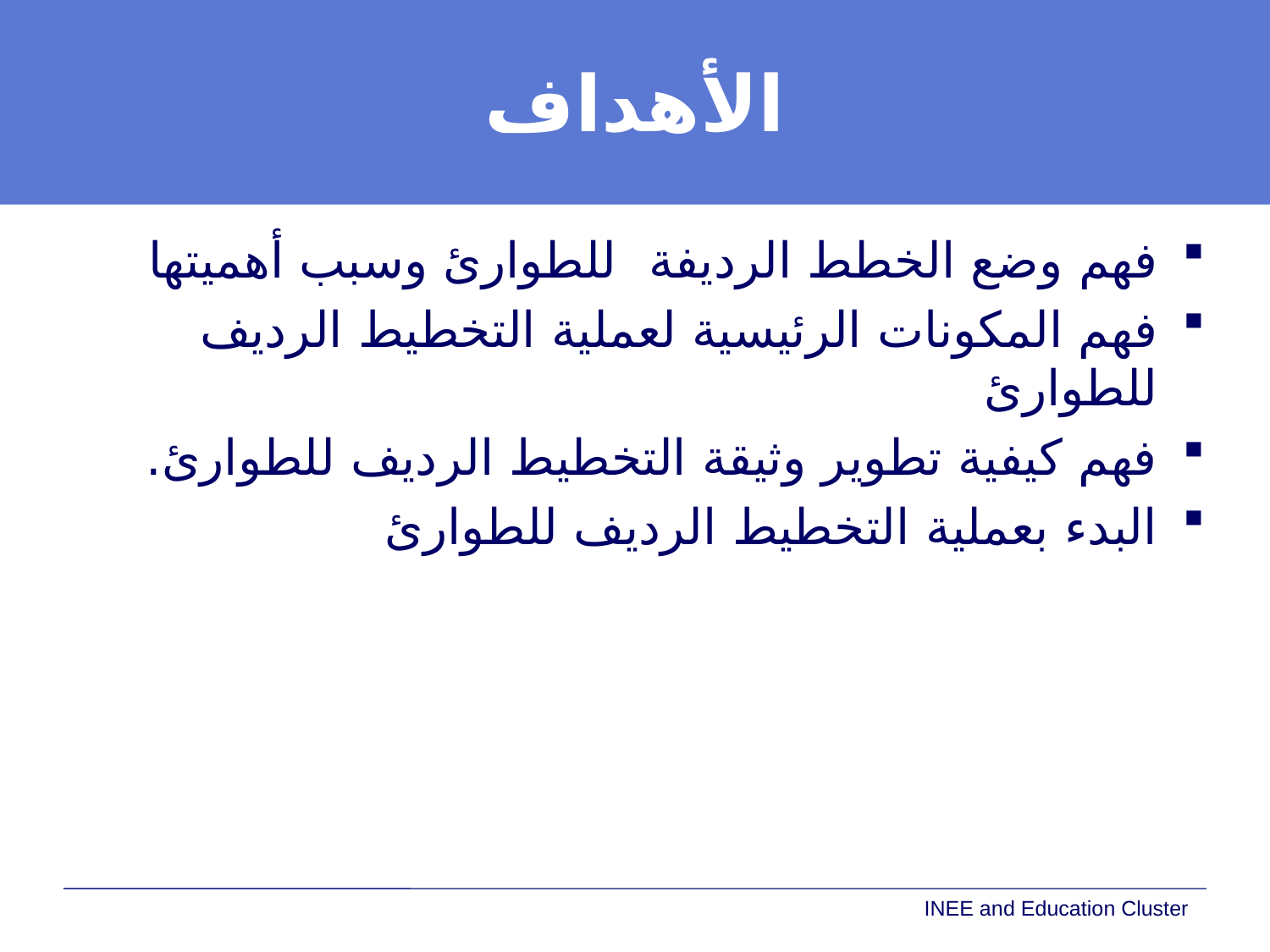

# الأهداف
فهم وضع الخطط الرديفة  للطوارئ وسبب أهميتها
فهم المكونات الرئيسية لعملية التخطيط الرديف للطوارئ
فهم كيفية تطوير وثيقة التخطيط الرديف للطوارئ.
البدء بعملية التخطيط الرديف للطوارئ

INEE and Education Cluster